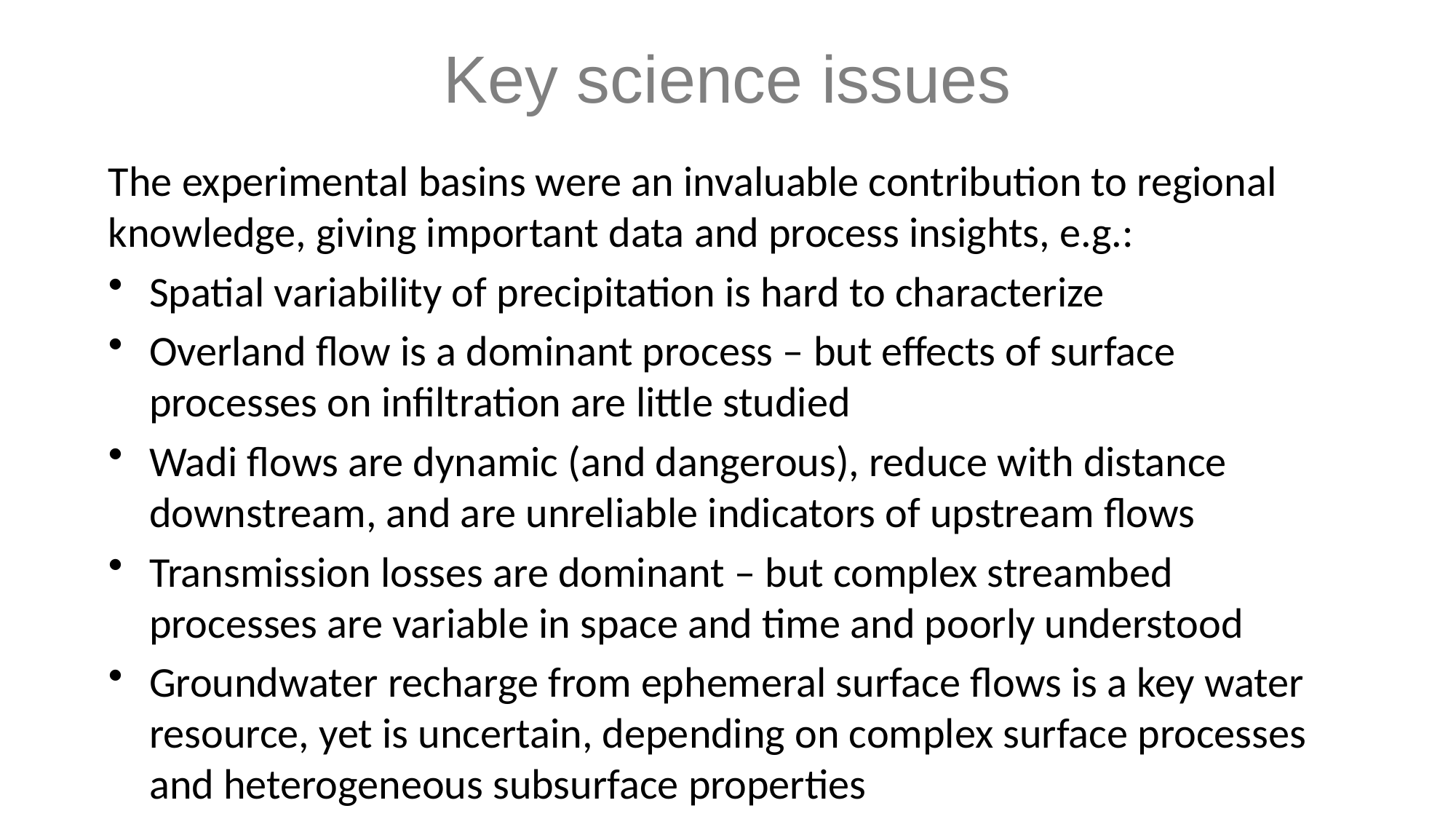

# Key science issues
The experimental basins were an invaluable contribution to regional knowledge, giving important data and process insights, e.g.:
Spatial variability of precipitation is hard to characterize
Overland flow is a dominant process – but effects of surface processes on infiltration are little studied
Wadi flows are dynamic (and dangerous), reduce with distance downstream, and are unreliable indicators of upstream flows
Transmission losses are dominant – but complex streambed processes are variable in space and time and poorly understood
Groundwater recharge from ephemeral surface flows is a key water resource, yet is uncertain, depending on complex surface processes and heterogeneous subsurface properties